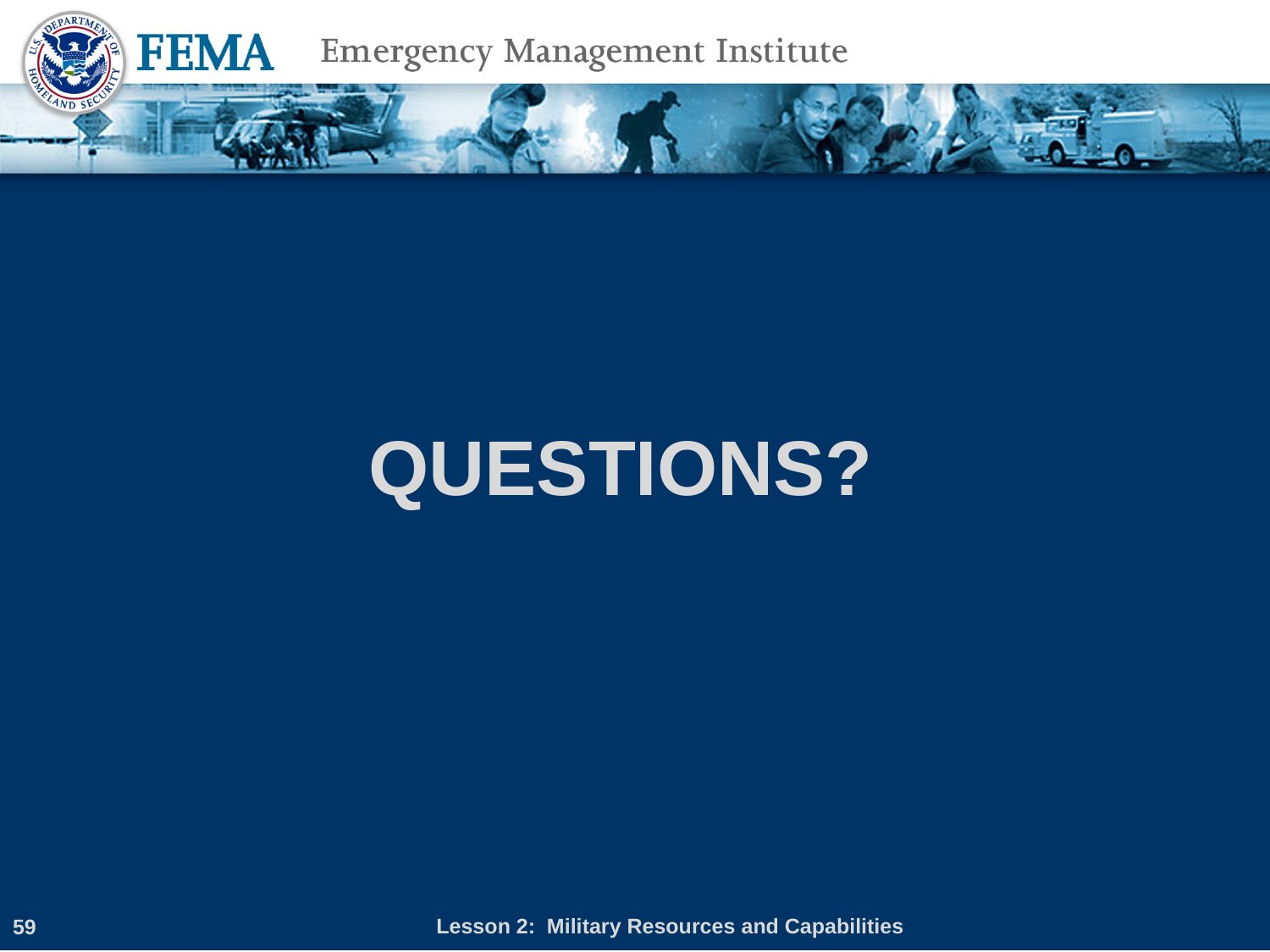

Questions?
Lesson 2:  Military Resources and Capabilities
59